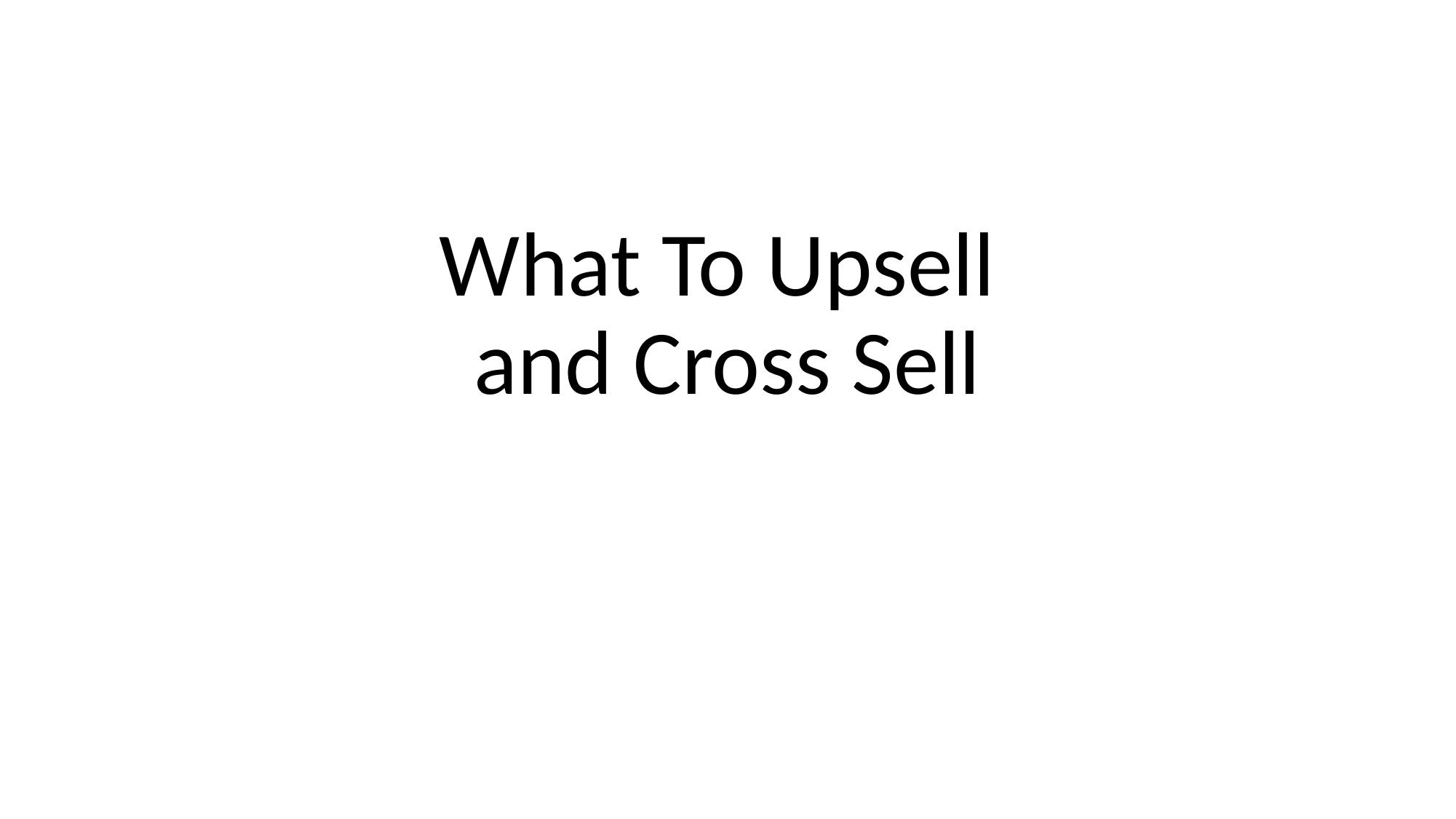

# What To Upsell and Cross Sell